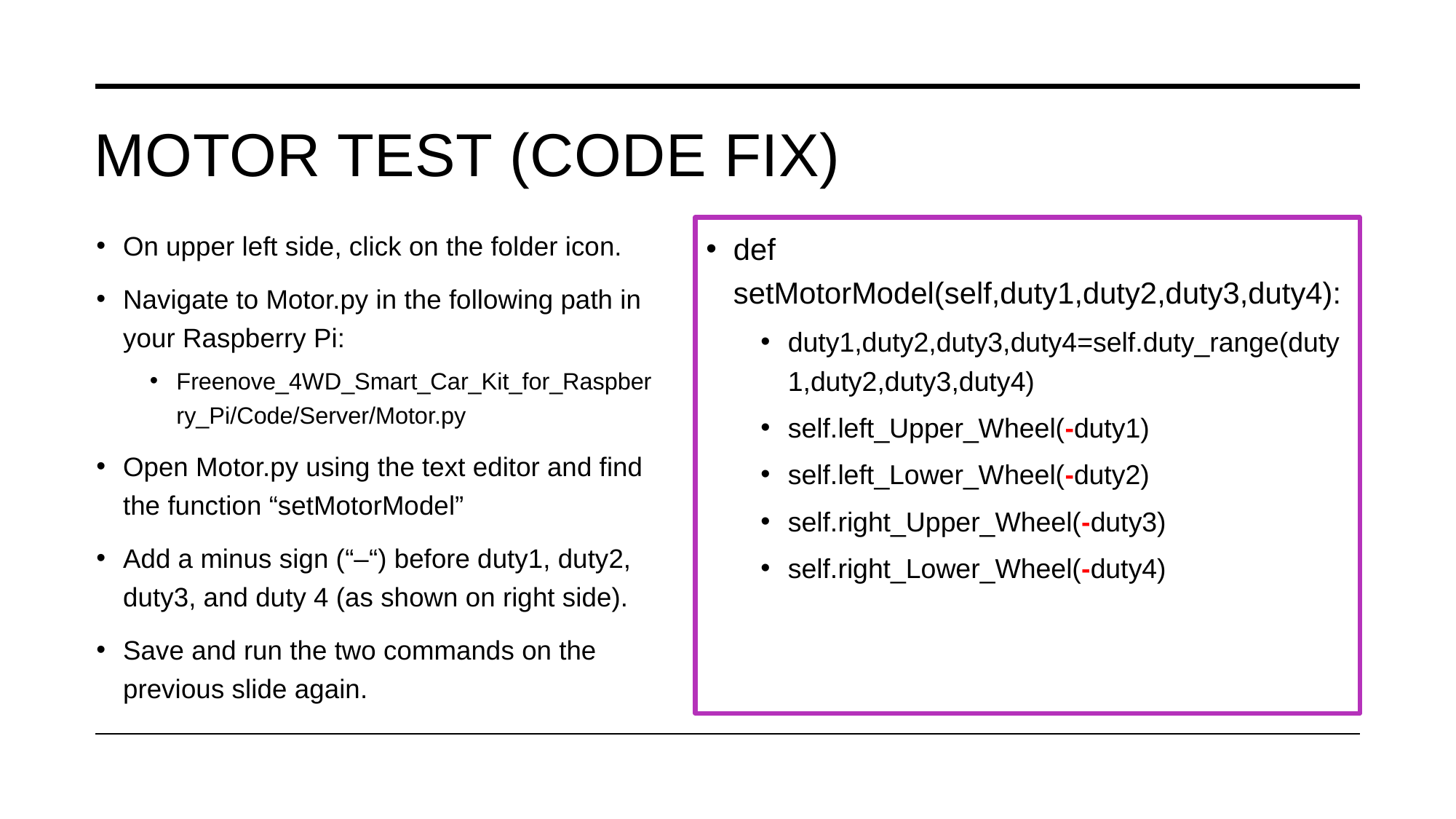

# Motor Test (code fix)
On upper left side, click on the folder icon.
Navigate to Motor.py in the following path in your Raspberry Pi:
Freenove_4WD_Smart_Car_Kit_for_Raspberry_Pi/Code/Server/Motor.py
Open Motor.py using the text editor and find the function “setMotorModel”
Add a minus sign (“–“) before duty1, duty2, duty3, and duty 4 (as shown on right side).
Save and run the two commands on the previous slide again.
def setMotorModel(self,duty1,duty2,duty3,duty4):
duty1,duty2,duty3,duty4=self.duty_range(duty1,duty2,duty3,duty4)
self.left_Upper_Wheel(-duty1)
self.left_Lower_Wheel(-duty2)
self.right_Upper_Wheel(-duty3)
self.right_Lower_Wheel(-duty4)